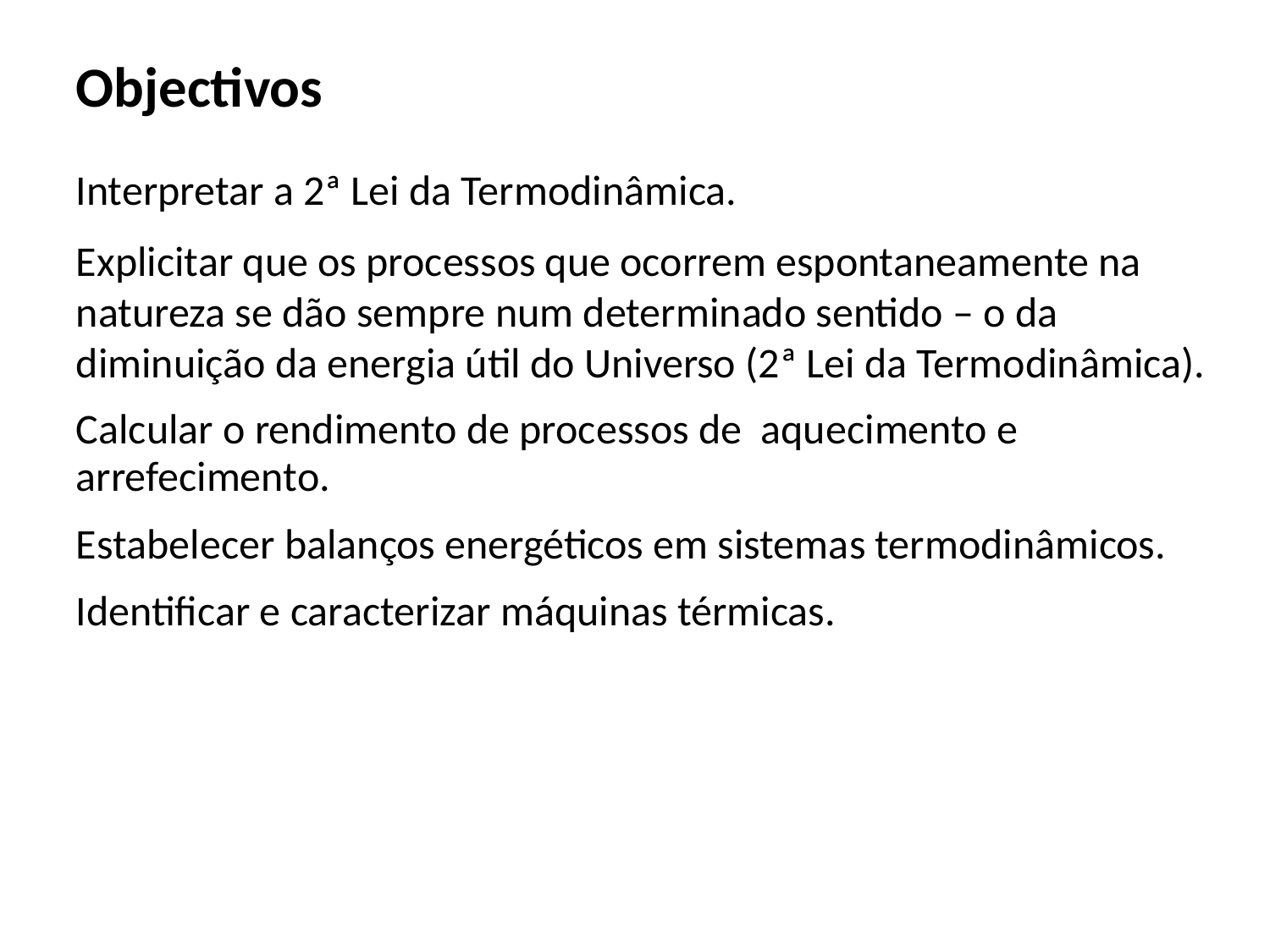

Objectivos
Interpretar a 2ª Lei da Termodinâmica.
Explicitar que os processos que ocorrem espontaneamente na natureza se dão sempre num determinado sentido – o da diminuição da energia útil do Universo (2ª Lei da Termodinâmica).
Calcular o rendimento de processos de  aquecimento e arrefecimento.
Estabelecer balanços energéticos em sistemas termodinâmicos.
Identificar e caracterizar máquinas térmicas.